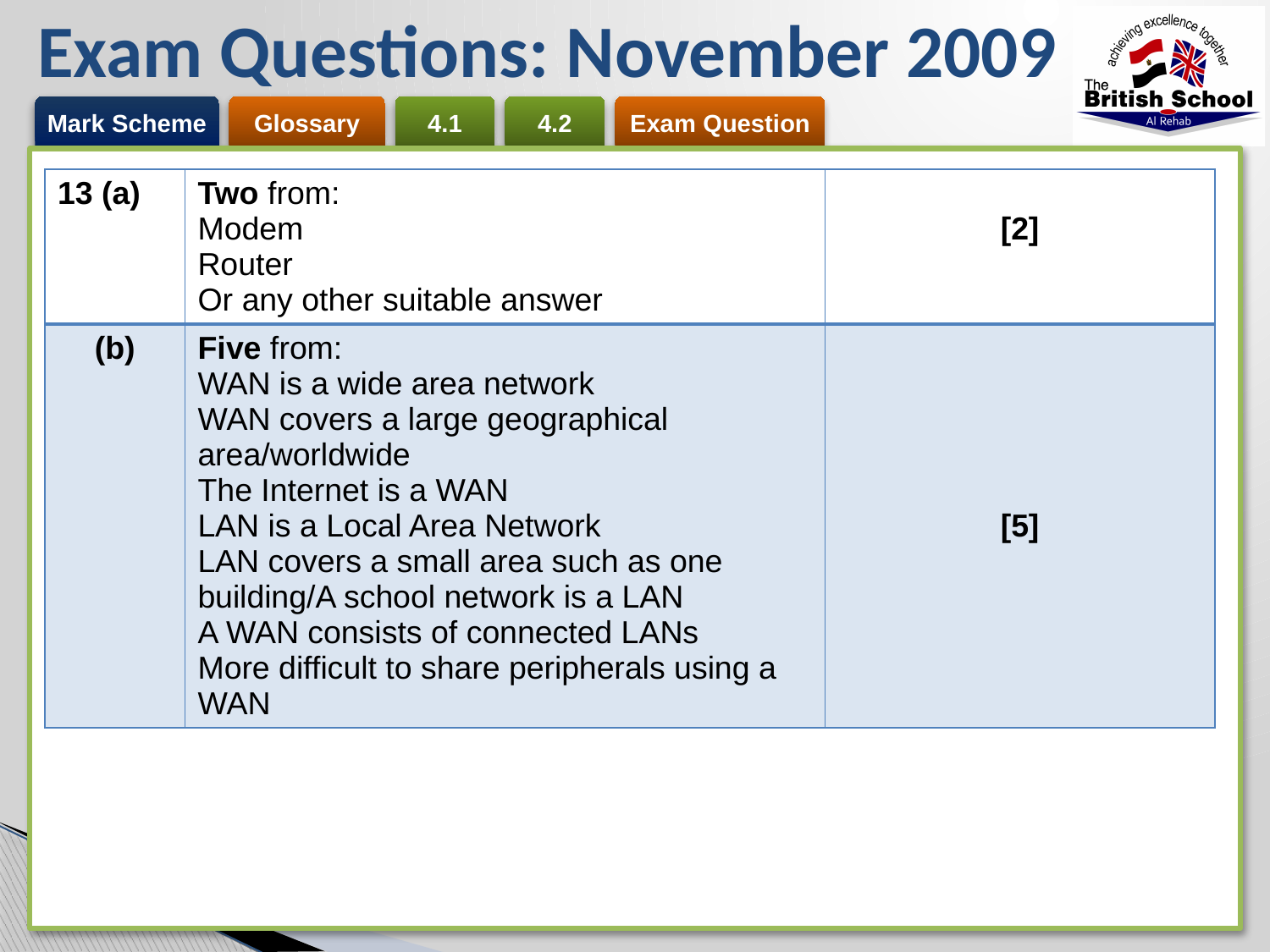

# Exam Questions: November 2009
| 13 (a) | Two from: Modem Router Or any other suitable answer | [2] |
| --- | --- | --- |
| (b) | Five from: WAN is a wide area network WAN covers a large geographical area/worldwide The Internet is a WAN LAN is a Local Area Network LAN covers a small area such as one building/A school network is a LAN A WAN consists of connected LANs More difficult to share peripherals using a WAN | [5] |